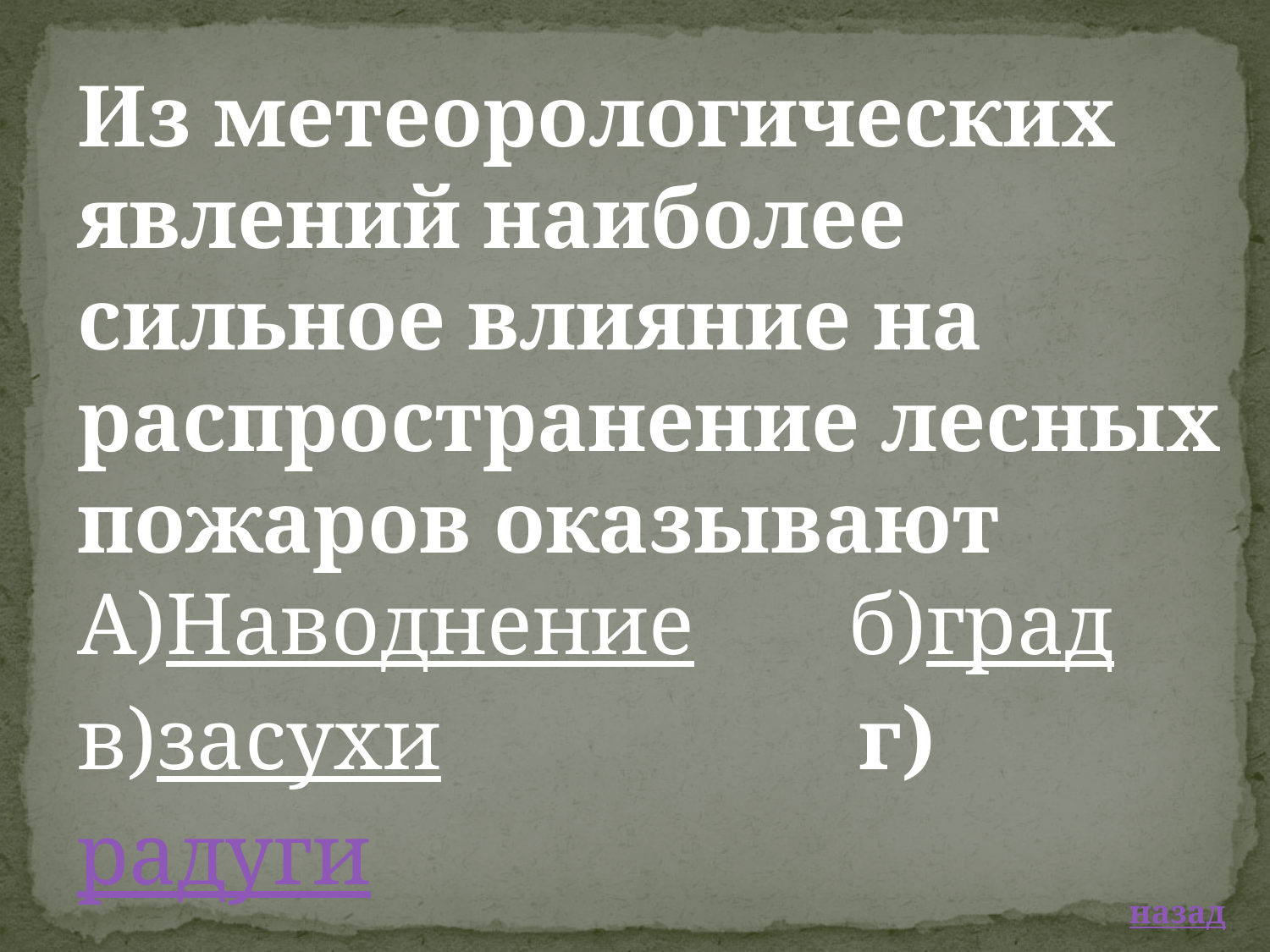

Из метеорологических явлений наиболее сильное влияние на распространение лесных пожаров оказывают
А)Наводнение       б)град
в)засухи                   г)радуги
 назад